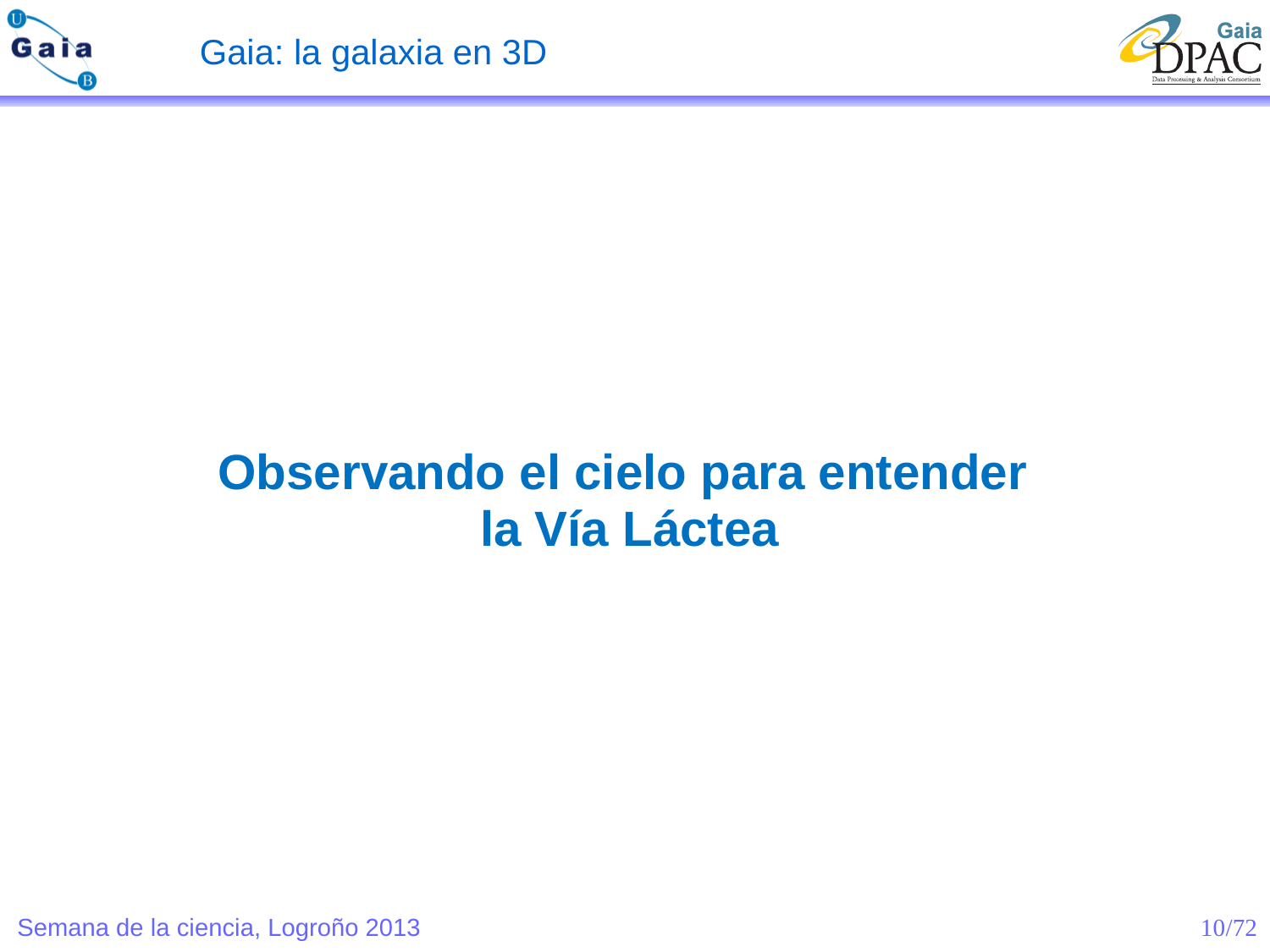

Observando el cielo para entender
la Vía Láctea